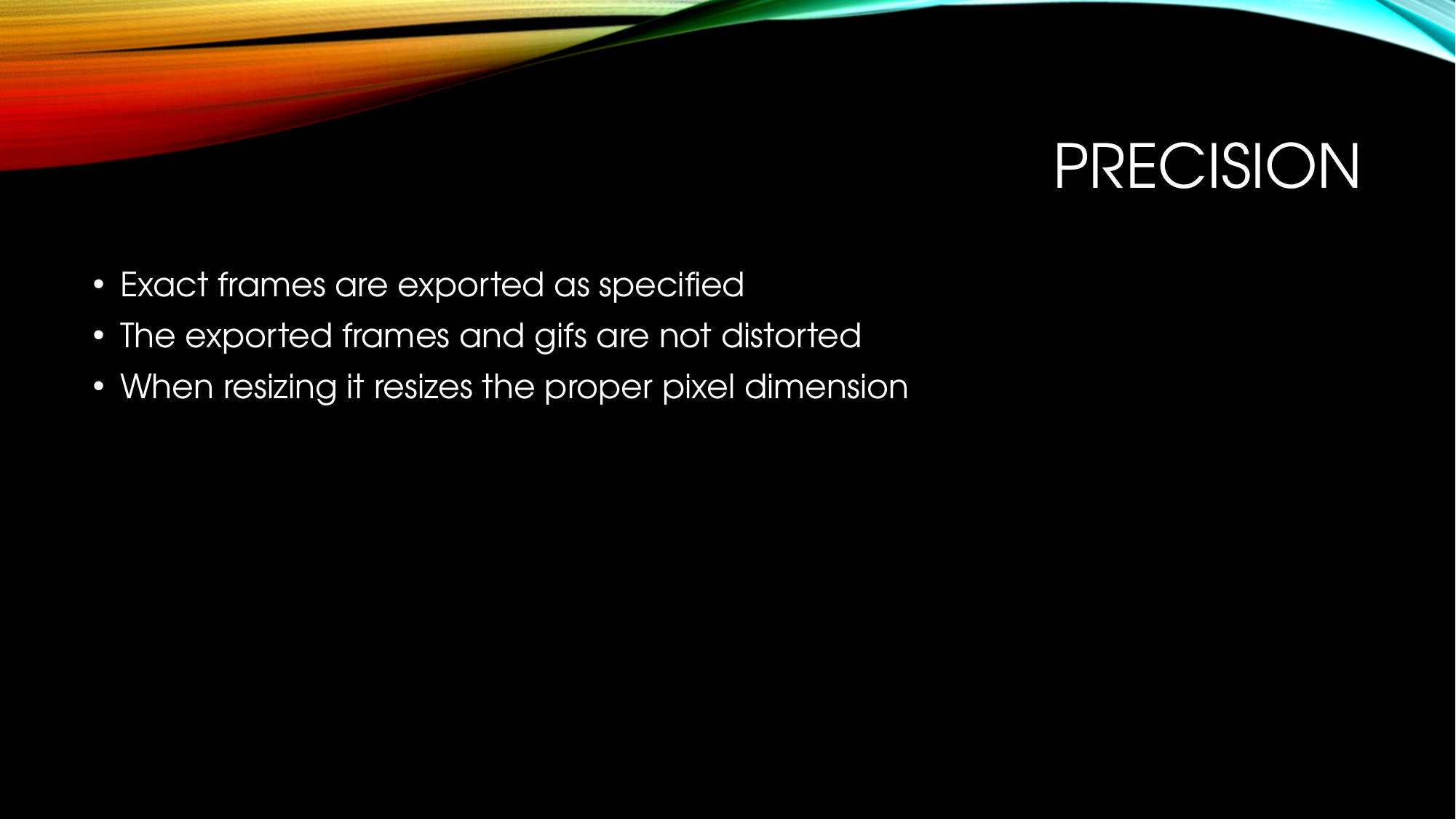

# Precision
Exact frames are exported as specified
The exported frames and gifs are not distorted
When resizing it resizes the proper pixel dimension